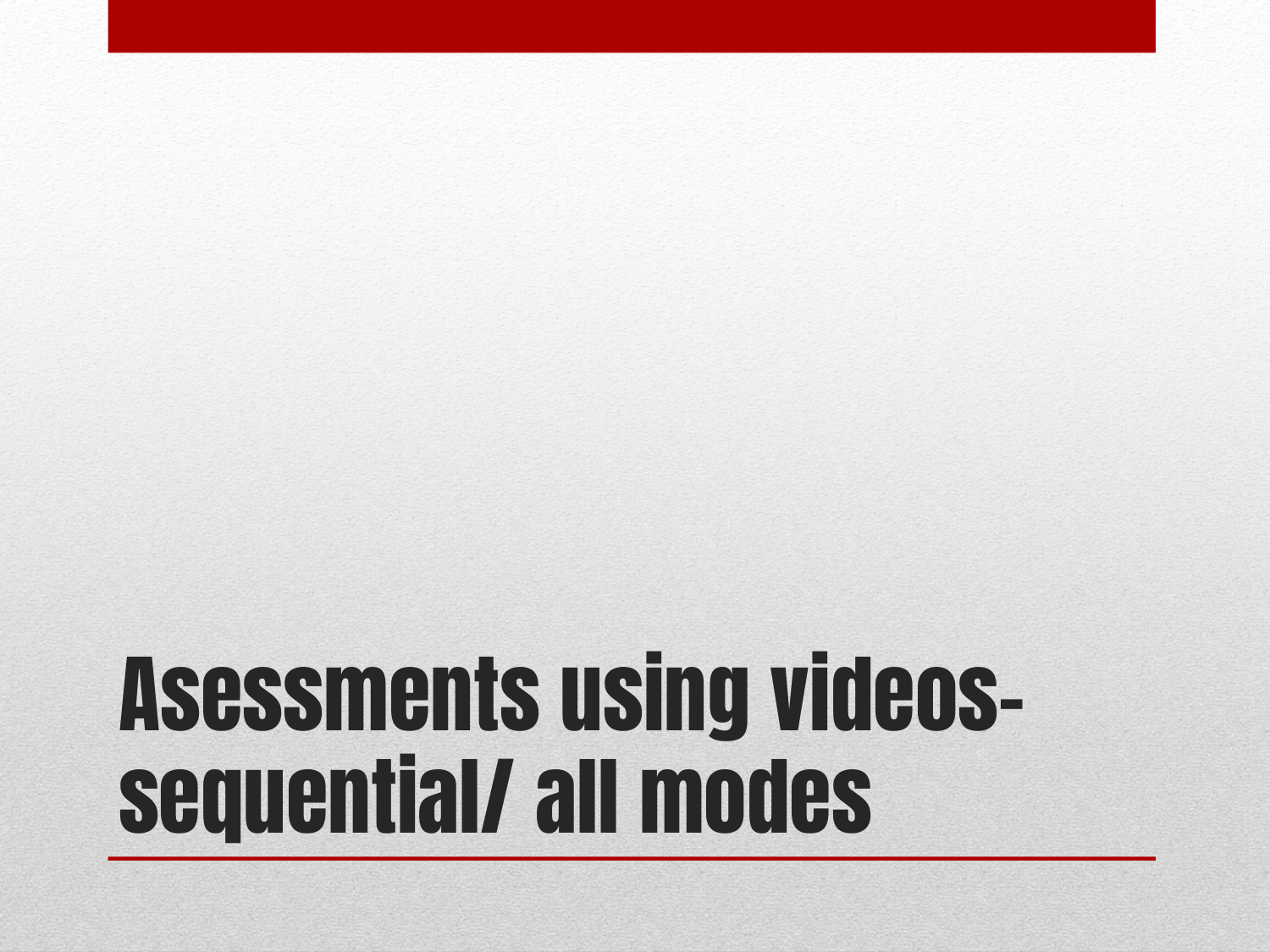

# Asessments using videos- sequential/ all modes